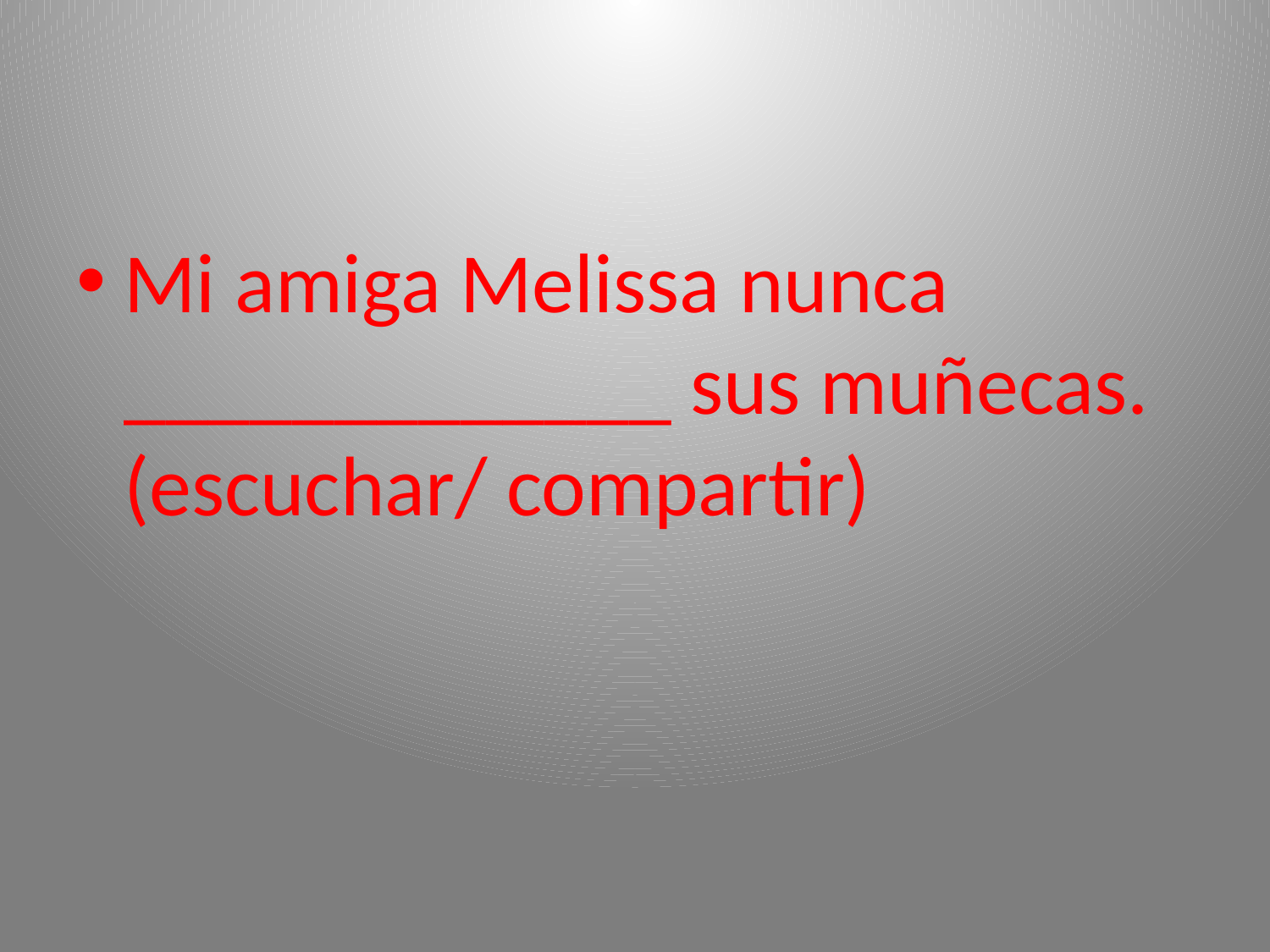

#
Mi amiga Melissa nunca _____________ sus muñecas. (escuchar/ compartir)